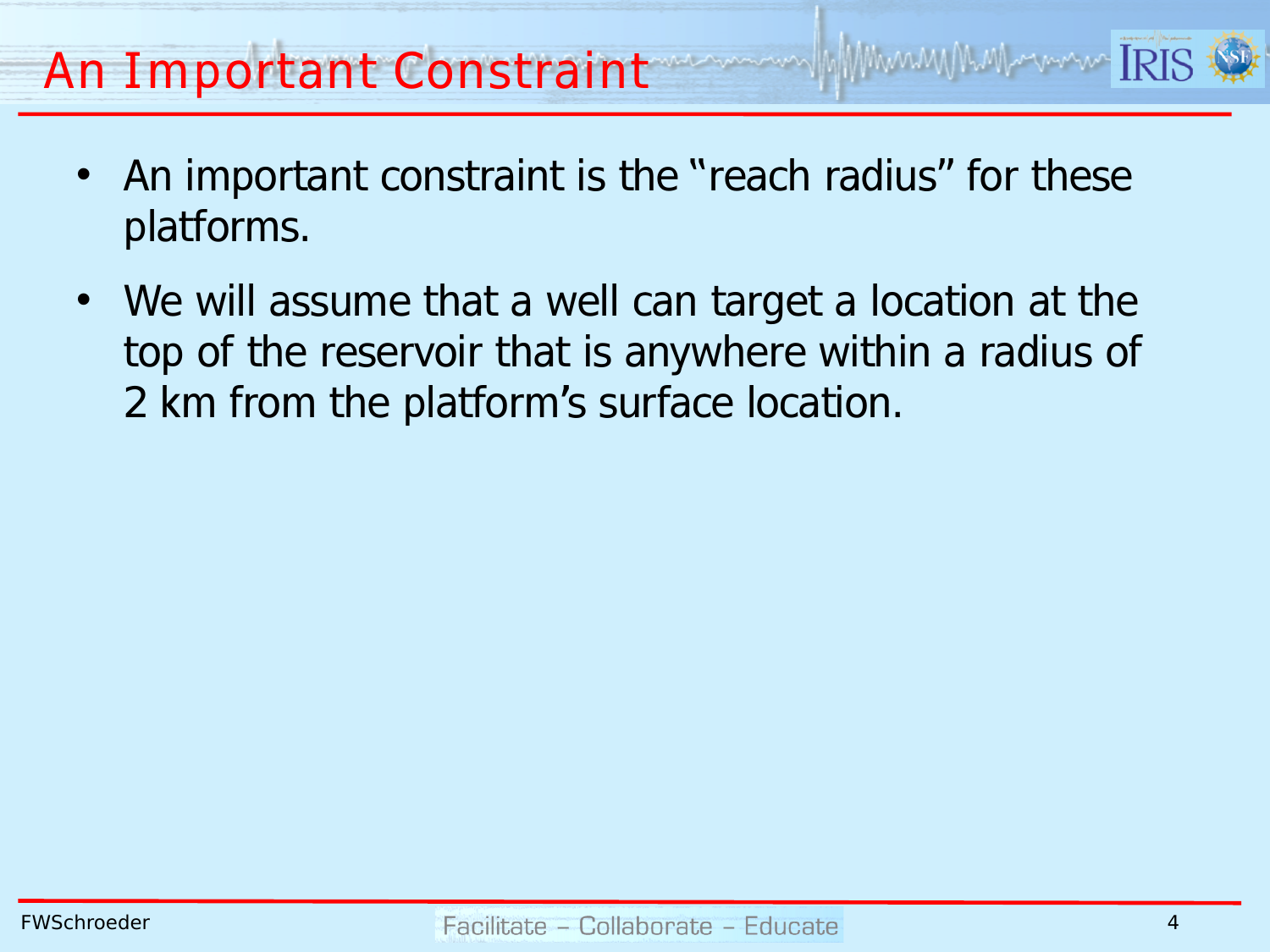

# An Important Constraint
An important constraint is the “reach radius” for these platforms.
We will assume that a well can target a location at the top of the reservoir that is anywhere within a radius of 2 km from the platform’s surface location.